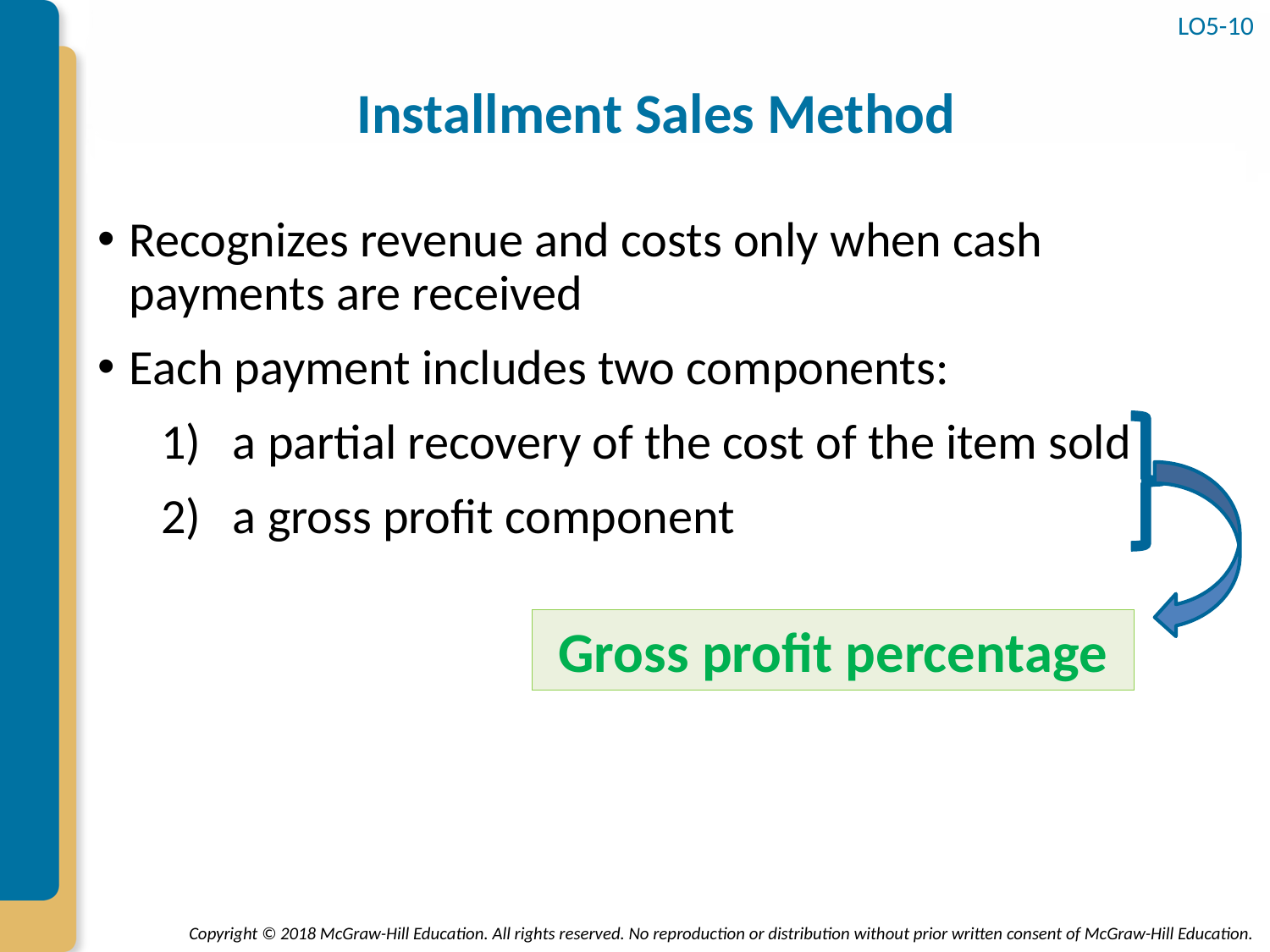

LO5-10
# Installment Sales Method
Recognizes revenue and costs only when cash payments are received
Each payment includes two components:
a partial recovery of the cost of the item sold
a gross profit component

Gross profit percentage